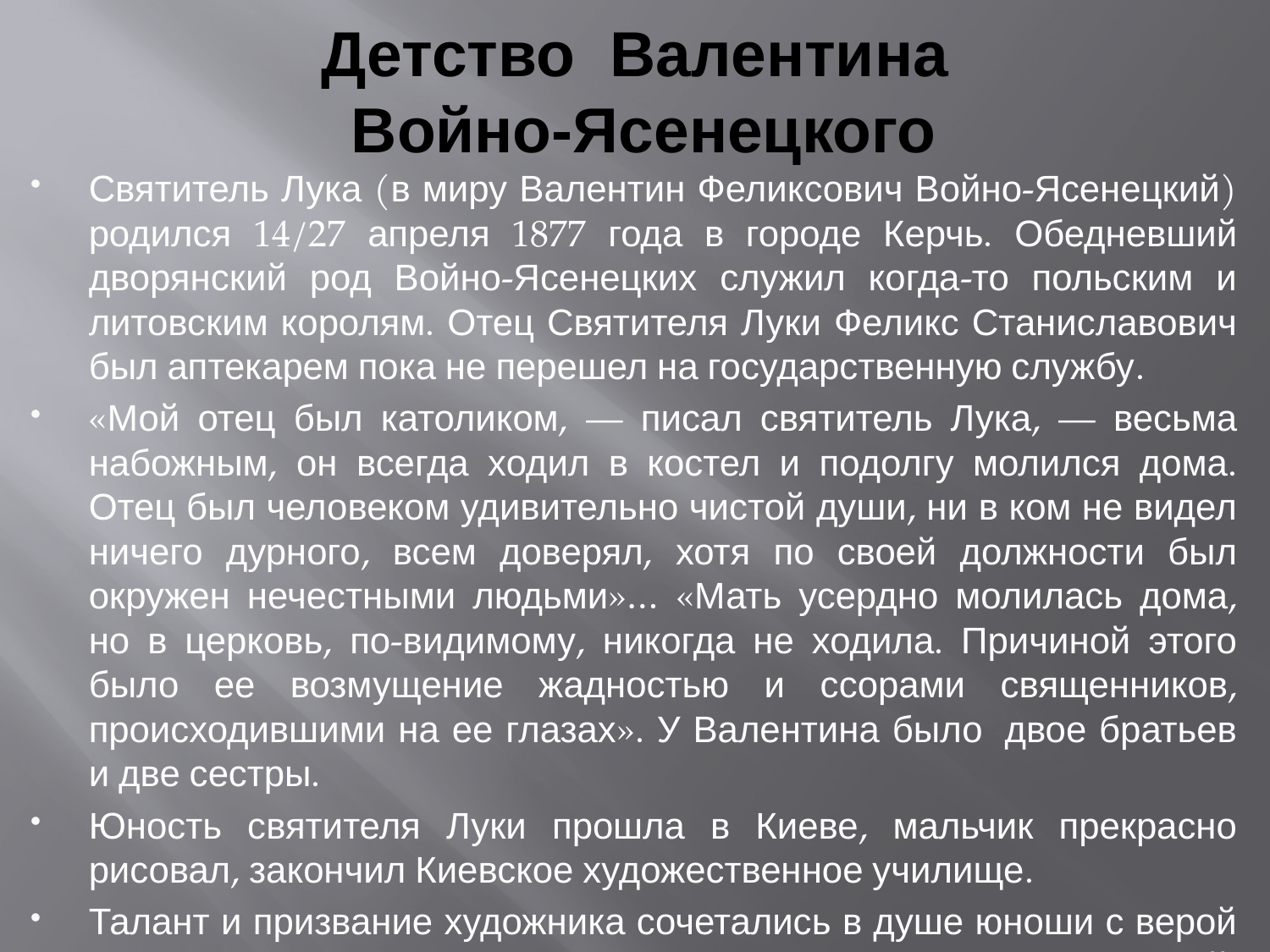

# Детство  Валентина Войно-Ясенецкого
Святитель Лука (в миру Валентин Феликсович Войно-Ясенецкий) родился 14/27 апреля 1877 года в городе Керчь. Обедневший дворянский род Войно-Ясенецких служил когда-то польским и литовским королям. Отец Святителя Луки Феликс Станиславович был аптекарем пока не перешел на государственную службу.
«Мой отец был католиком, — писал святитель Лука, — весьма набожным, он всегда ходил в костел и подолгу молился дома. Отец был человеком удивительно чистой души, ни в ком не видел ничего дурного, всем доверял, хотя по своей должности был окружен нечестными людьми»… «Мать усердно молилась дома, но в церковь, по-видимому, никогда не ходила. Причиной этого было ее возмущение жадностью и ссорами священников, происходившими на ее глазах». У Валентина было  двое братьев и две сестры.
Юность святителя Луки прошла в Киеве, мальчик прекрасно рисовал, закончил Киевское художественное училище.
Талант и призвание художника сочетались в душе юноши с верой и стремлением в храм Божий.